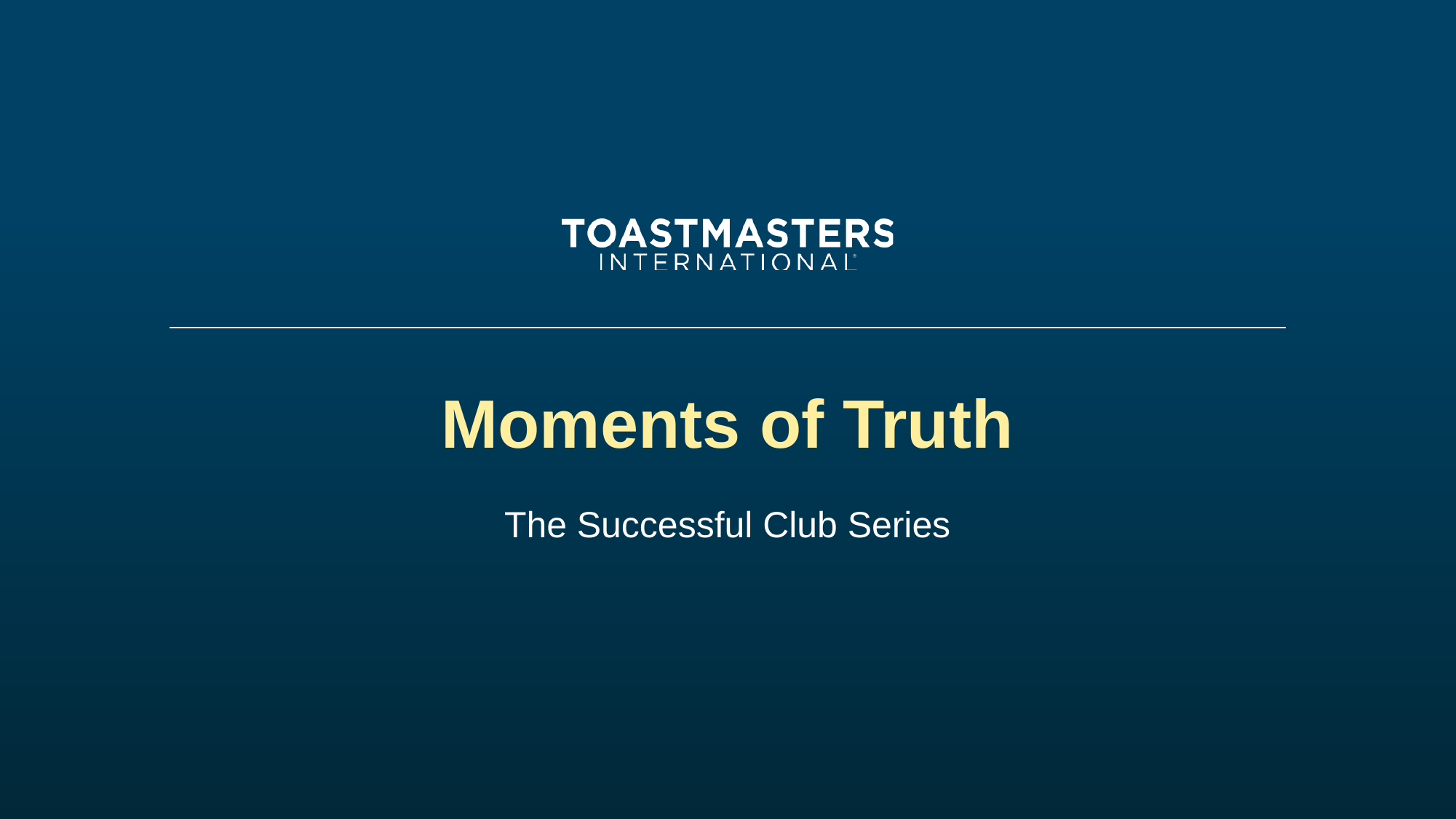

# Moments of Truth
The Successful Club Series